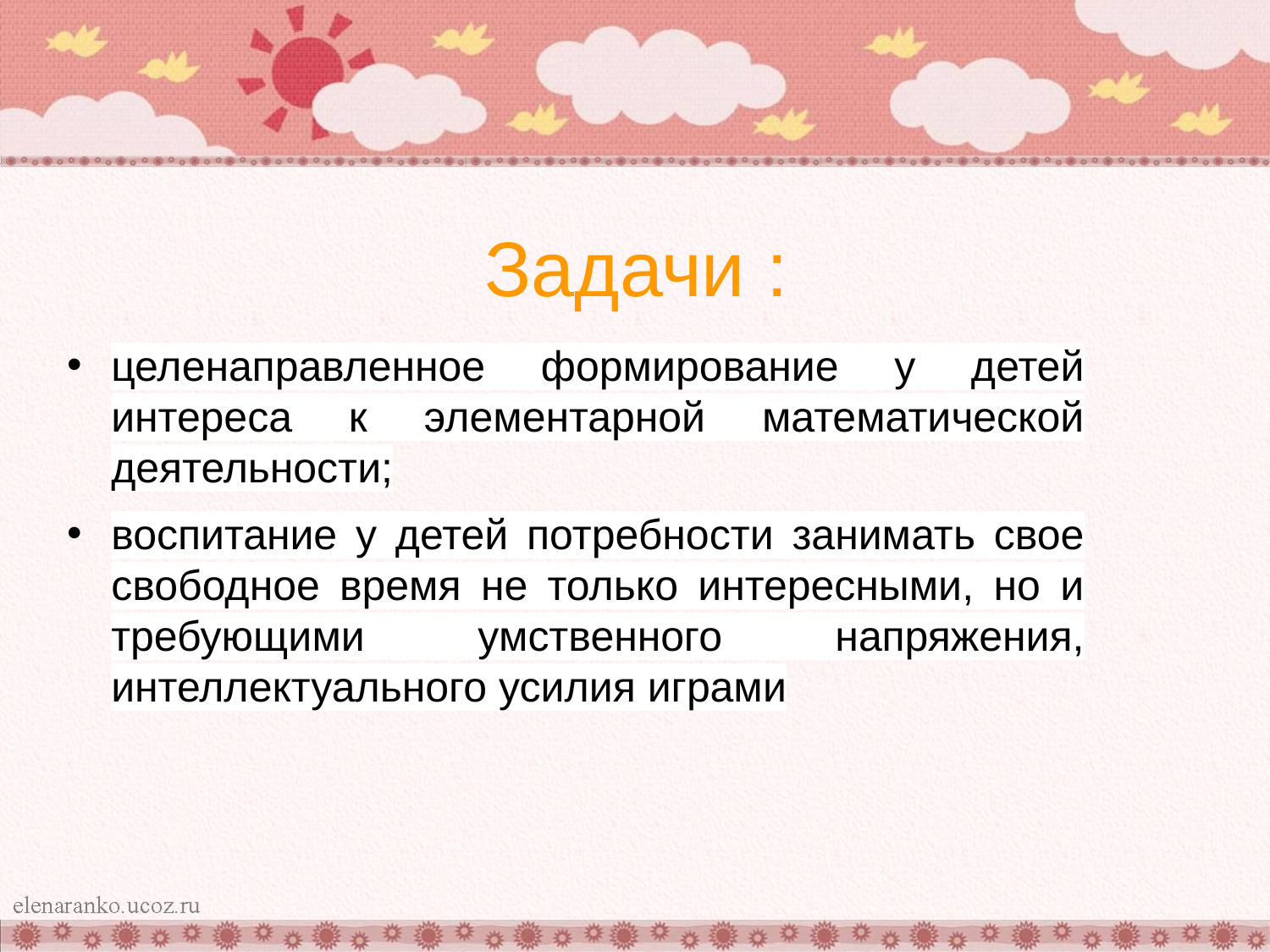

# Задачи :
целенаправленное формирование у детей интереса к элементарной математической деятельности;
воспитание у детей потребности занимать свое свободное время не только интересными, но и требующими умственного напряжения, интеллектуального усилия играми